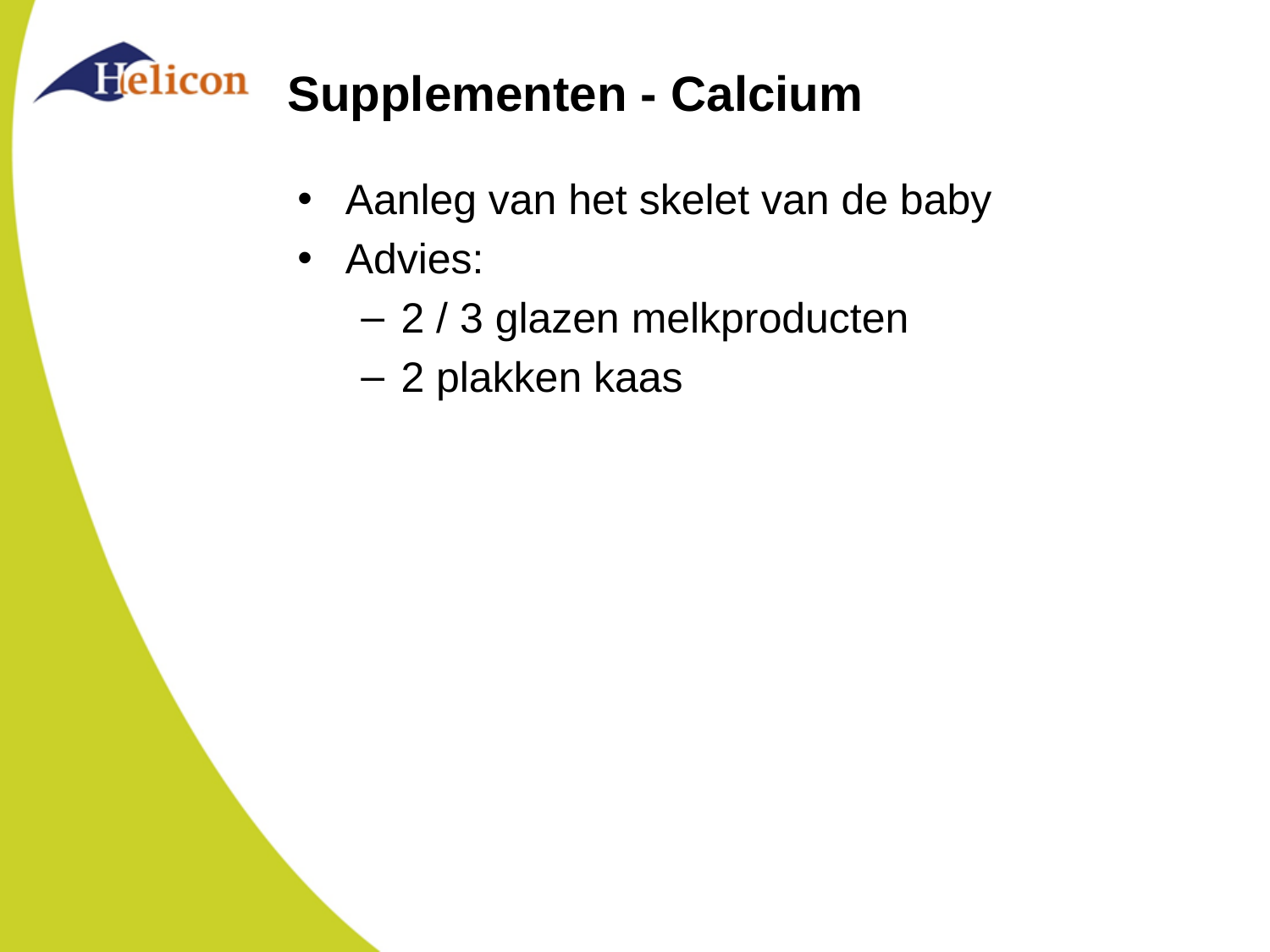

# Supplementen - Calcium
Aanleg van het skelet van de baby
Advies:
2 / 3 glazen melkproducten
2 plakken kaas